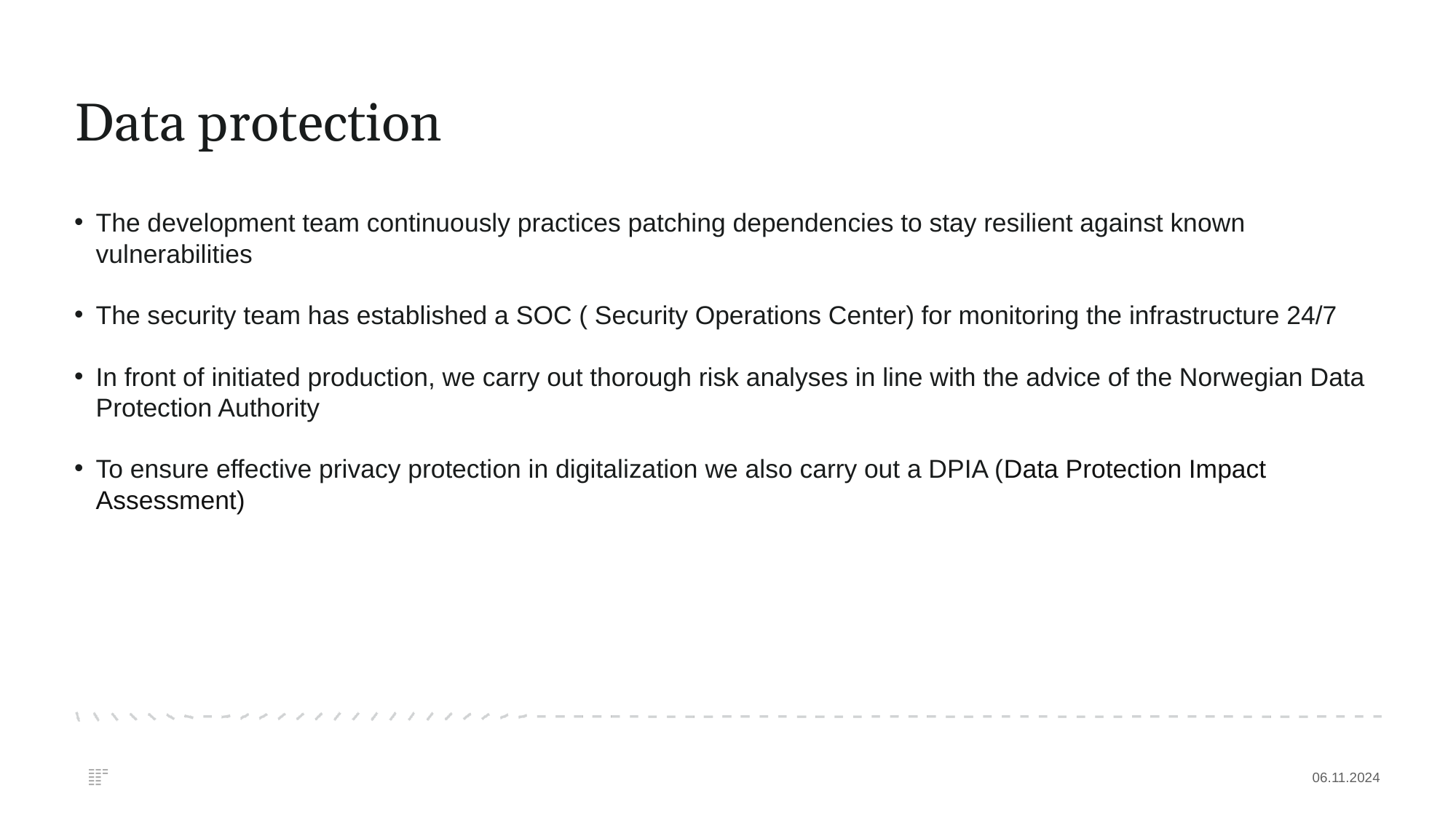

# Data protection
The development team continuously practices patching dependencies to stay resilient against known vulnerabilities
The security team has established a SOC ( Security Operations Center) for monitoring the infrastructure 24/7
In front of initiated production, we carry out thorough risk analyses in line with the advice of the Norwegian Data Protection Authority
To ensure effective privacy protection in digitalization we also carry out a DPIA (Data Protection Impact Assessment)
06.11.2024